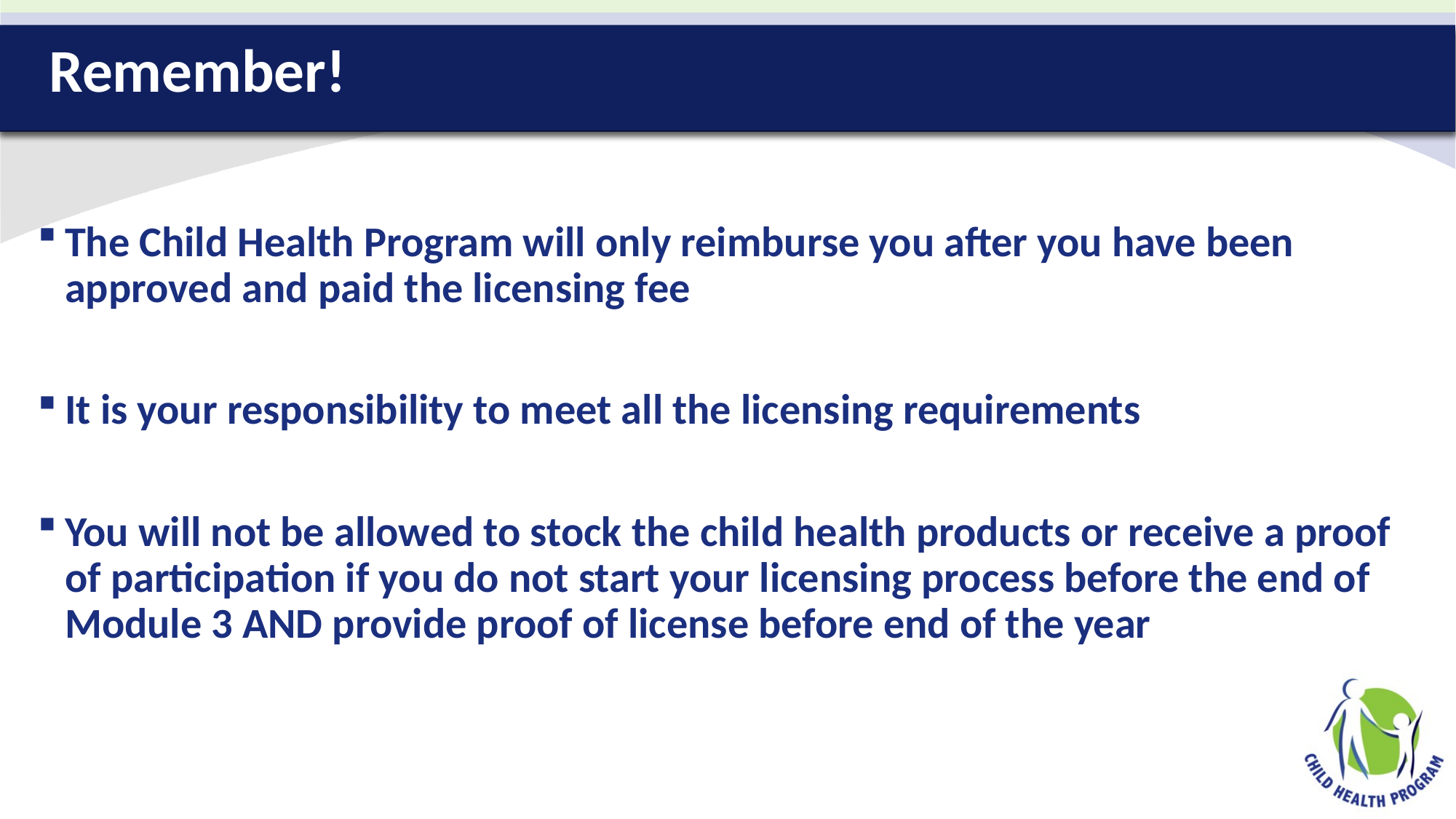

# Remember!
The Child Health Program will only reimburse you after you have been approved and paid the licensing fee

It is your responsibility to meet all the licensing requirements

You will not be allowed to stock the child health products or receive a proof of participation if you do not start your licensing process before the end of Module 3 AND provide proof of license before end of the year